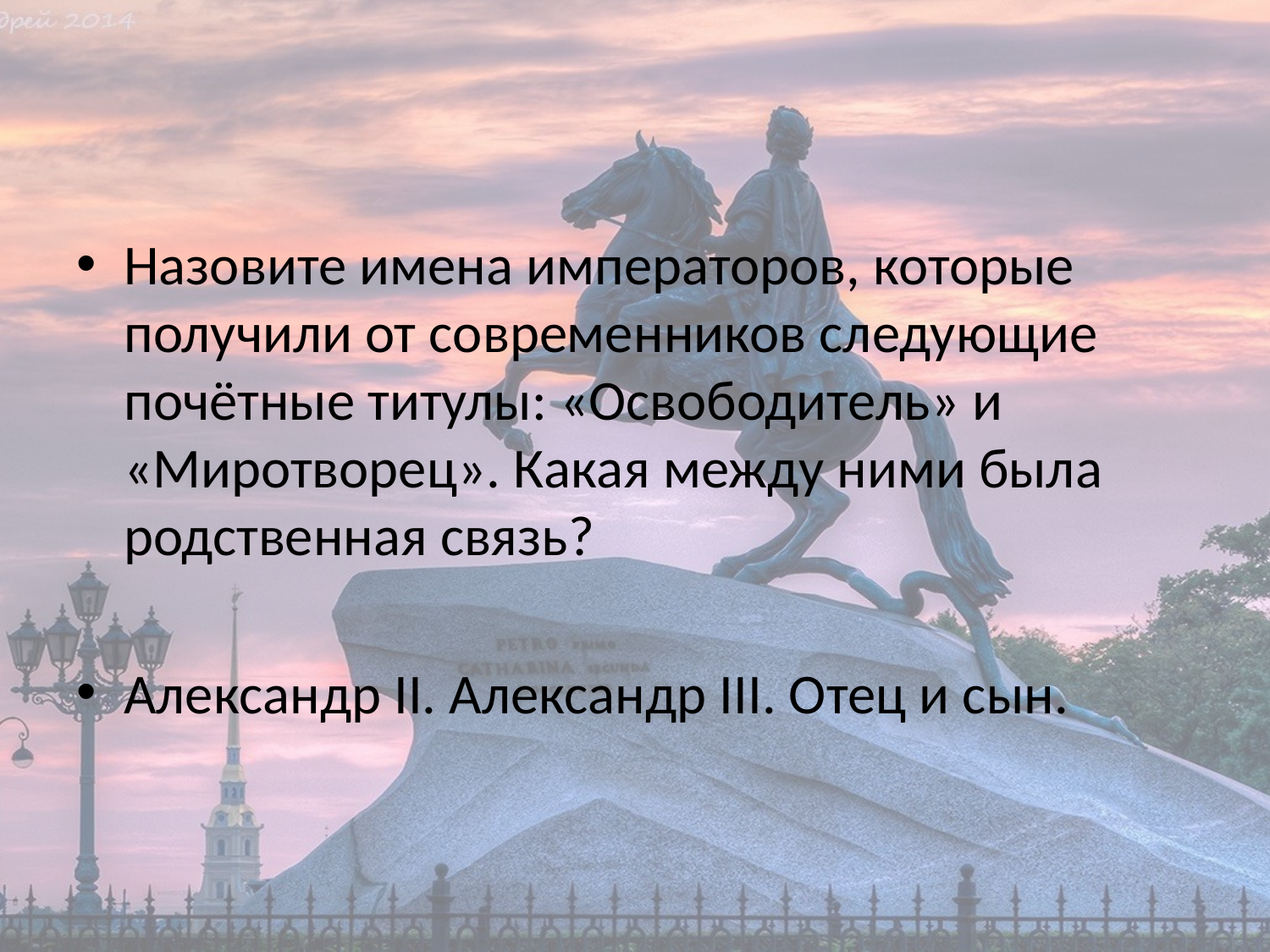

#
Назовите имена императоров, которые получили от современников следующие почётные титулы: «Освободитель» и «Миротворец». Какая между ними была родственная связь?

Александр II. Александр III. Отец и сын.